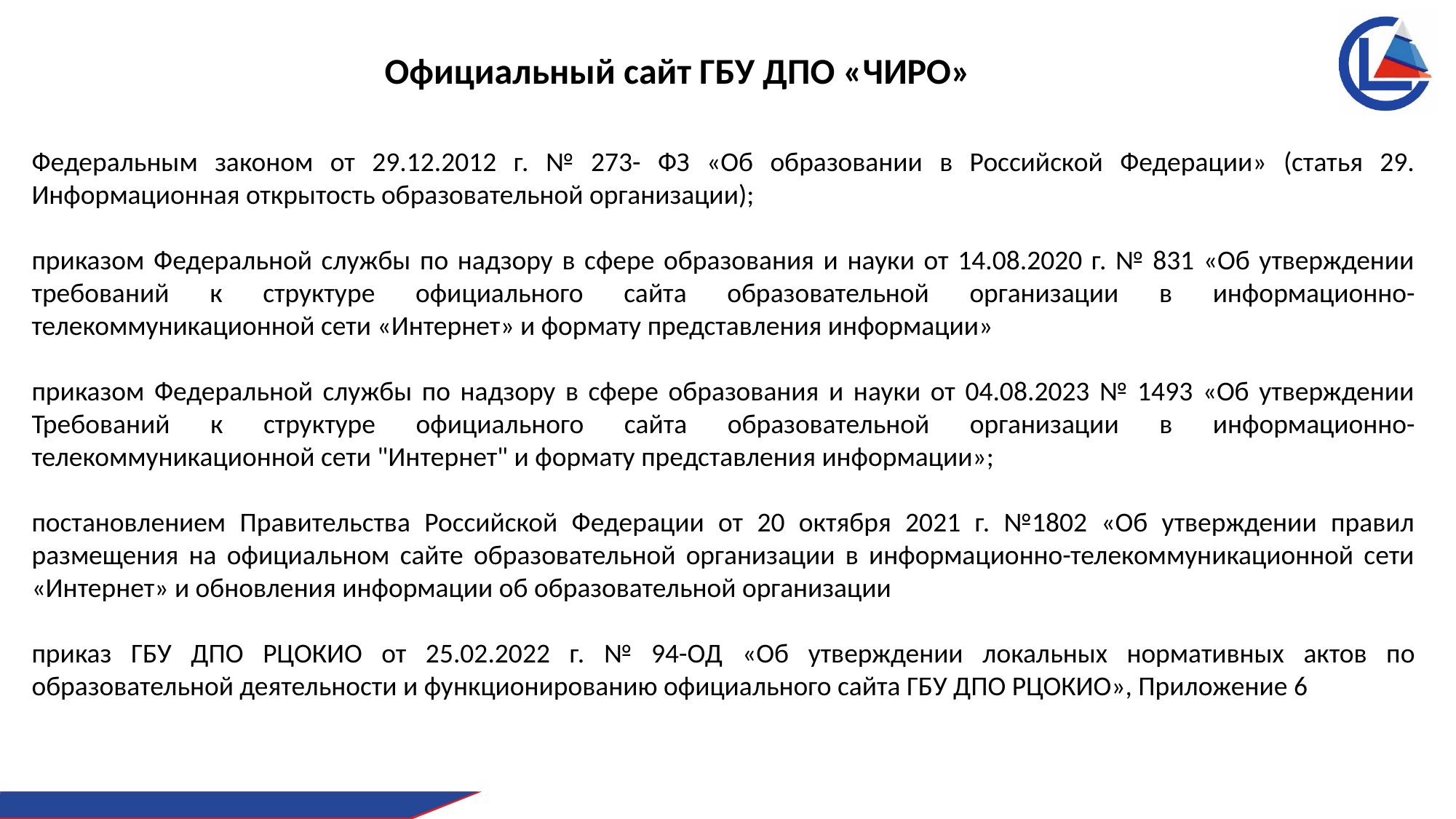

# Официальный сайт ГБУ ДПО «ЧИРО»
Федеральным законом от 29.12.2012 г. № 273- ФЗ «Об образовании в Российской Федерации» (статья 29. Информационная открытость образовательной организации);

приказом Федеральной службы по надзору в сфере образования и науки от 14.08.2020 г. № 831 «Об утверждении требований к структуре официального сайта образовательной организации в информационно-телекоммуникационной сети «Интернет» и формату представления информации»

приказом Федеральной службы по надзору в сфере образования и науки от 04.08.2023 № 1493 «Об утверждении Требований к структуре официального сайта образовательной организации в информационно-телекоммуникационной сети "Интернет" и формату представления информации»;

постановлением Правительства Российской Федерации от 20 октября 2021 г. №1802 «Об утверждении правил размещения на официальном сайте образовательной организации в информационно-телекоммуникационной сети «Интернет» и обновления информации об образовательной организации

приказ ГБУ ДПО РЦОКИО от 25.02.2022 г. № 94-ОД «Об утверждении локальных нормативных актов по образовательной деятельности и функционированию официального сайта ГБУ ДПО РЦОКИО», Приложение 6